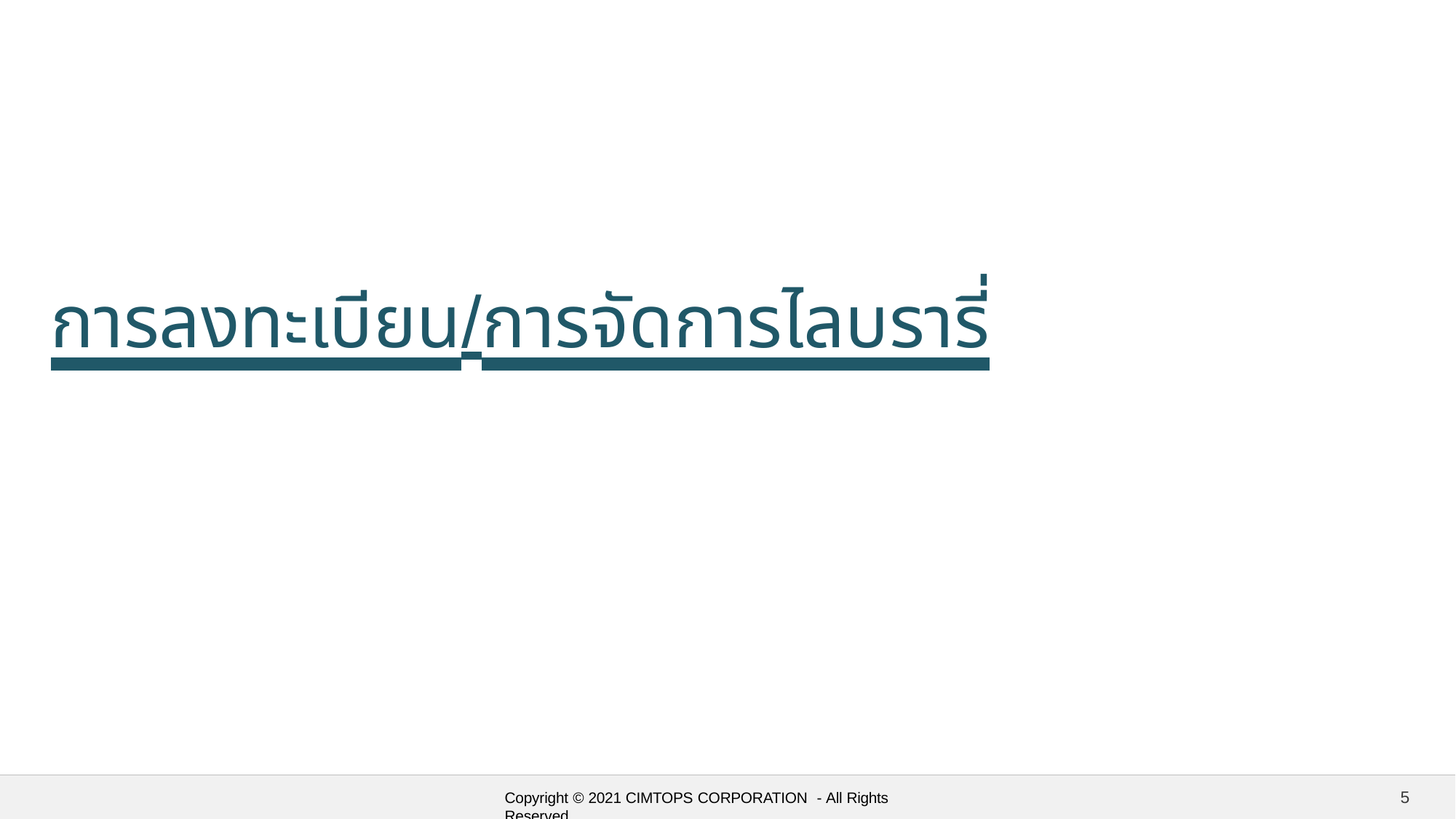

# การลงทะเบียน/การจัดการไลบรารี่
5
Copyright © 2021 CIMTOPS CORPORATION - All Rights Reserved.